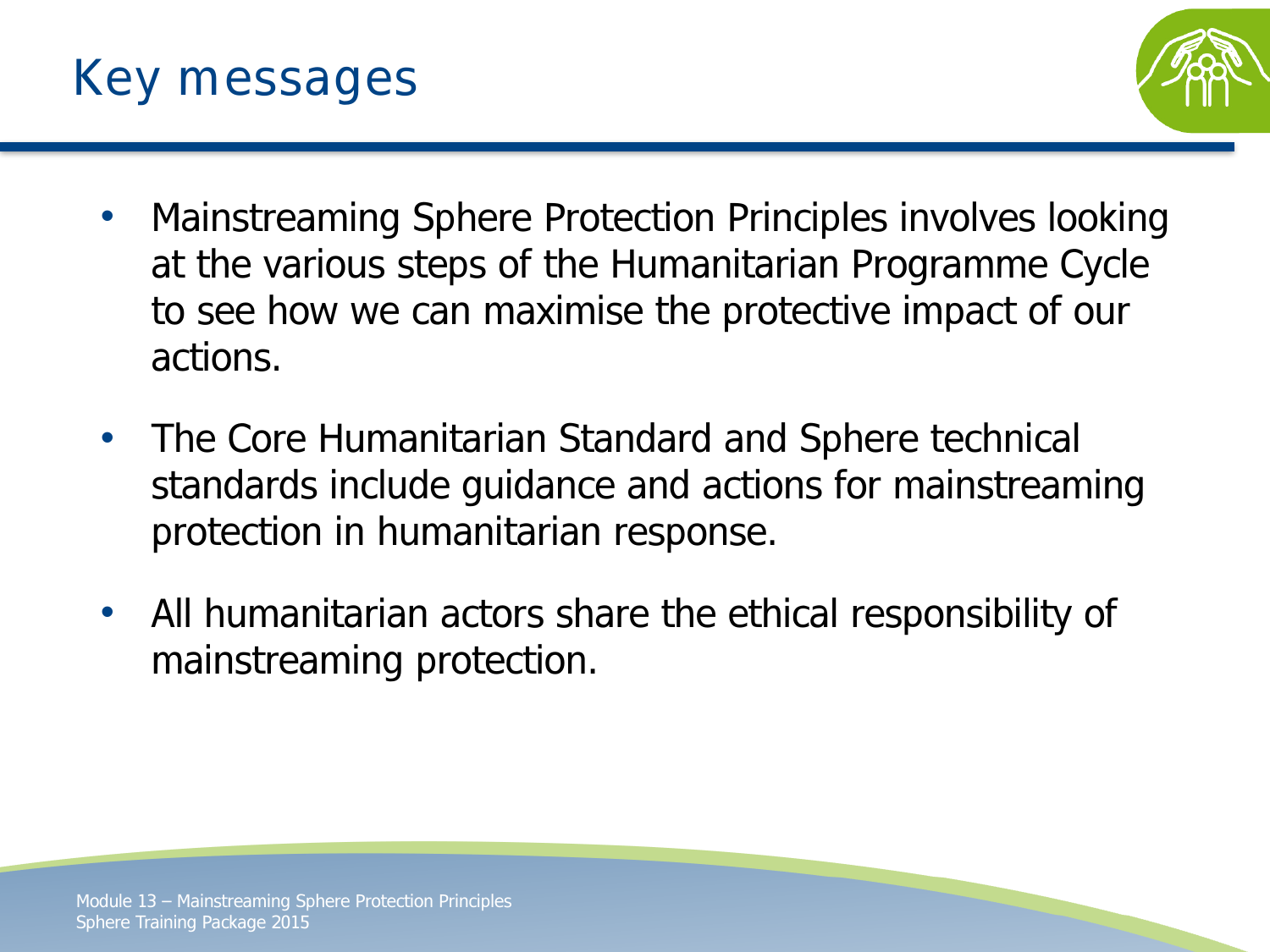

# Key messages
Mainstreaming Sphere Protection Principles involves looking at the various steps of the Humanitarian Programme Cycle to see how we can maximise the protective impact of our actions.
The Core Humanitarian Standard and Sphere technical standards include guidance and actions for mainstreaming protection in humanitarian response.
All humanitarian actors share the ethical responsibility of mainstreaming protection.
Module 13 – Mainstreaming Sphere Protection Principles
Sphere Training Package 2015